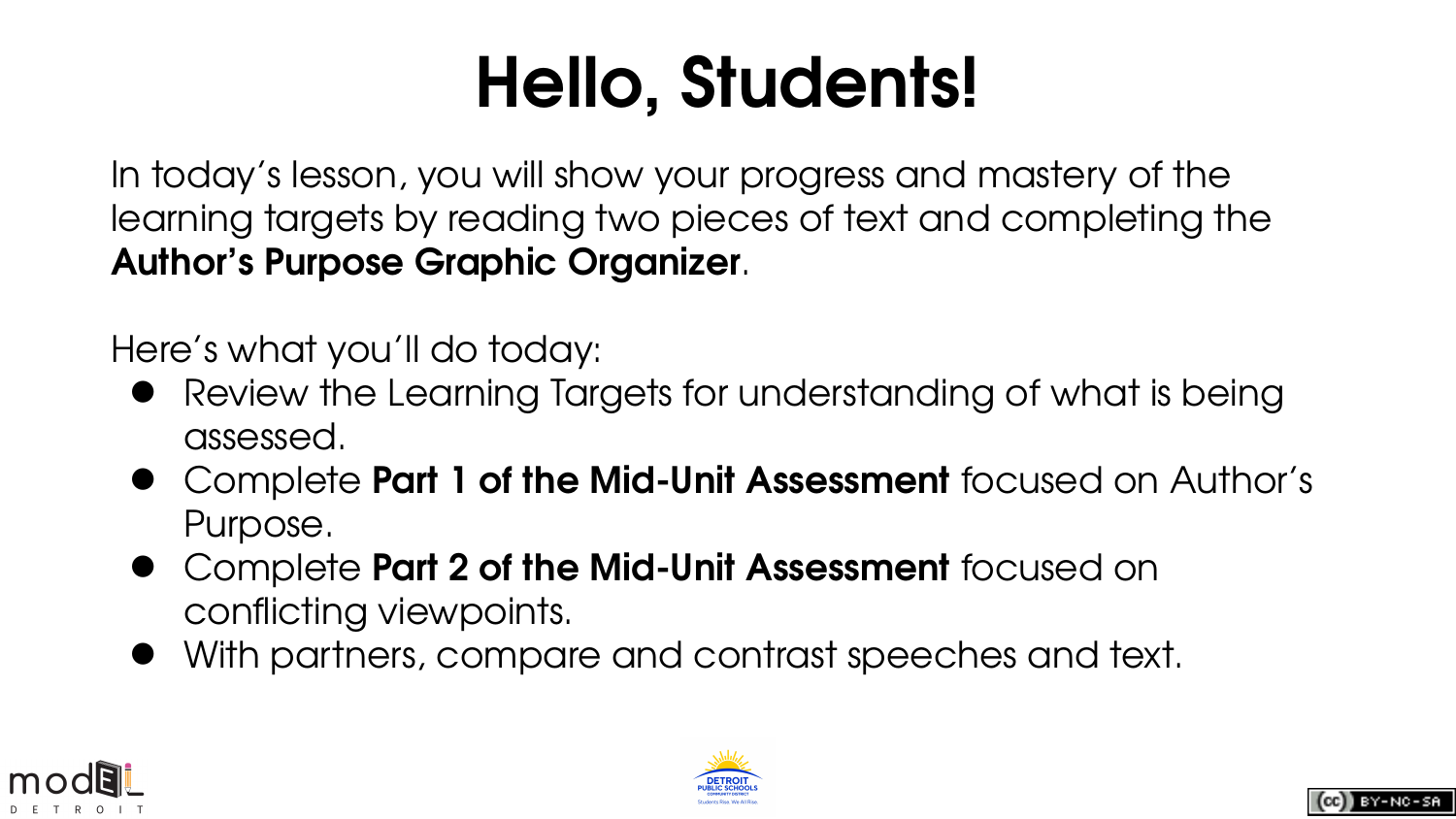

# Hello, Students!
In today’s lesson, you will show your progress and mastery of the learning targets by reading two pieces of text and completing the Author’s Purpose Graphic Organizer.

Here’s what you’ll do today:
Review the Learning Targets for understanding of what is being assessed.
Complete Part 1 of the Mid-Unit Assessment focused on Author’s Purpose.
Complete Part 2 of the Mid-Unit Assessment focused on conflicting viewpoints.
With partners, compare and contrast speeches and text.